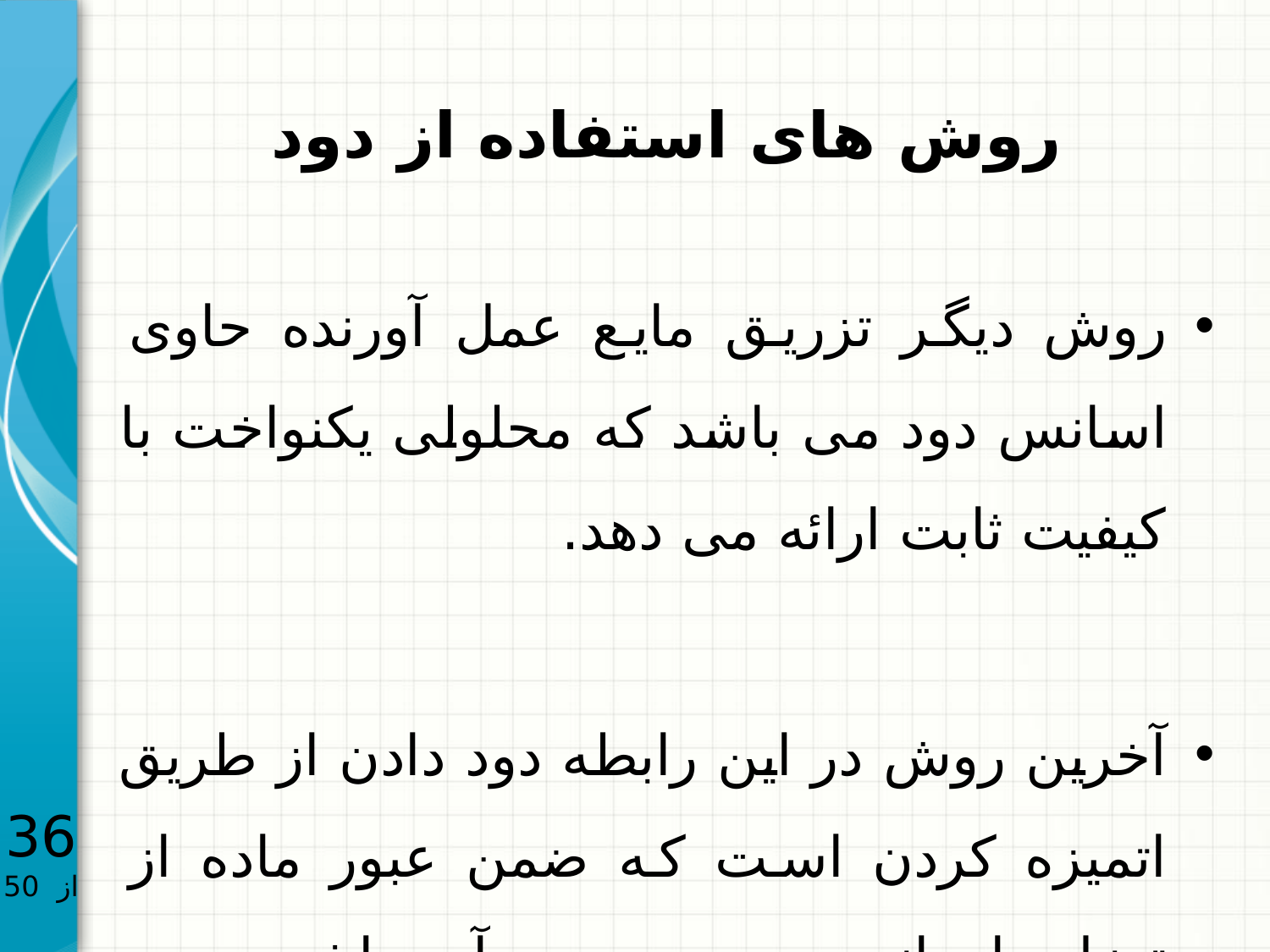

# روش های استفاده از دود
روش دیگر تزریق مایع عمل آورنده حاوی اسانس دود می باشد که محلولی یکنواخت با کیفیت ثابت ارائه می دهد.

آخرین روش در این رابطه دود دادن از طریق اتمیزه کردن است که ضمن عبور ماده از تونل، اسانس دود بر روی آن پاشیده می شود.